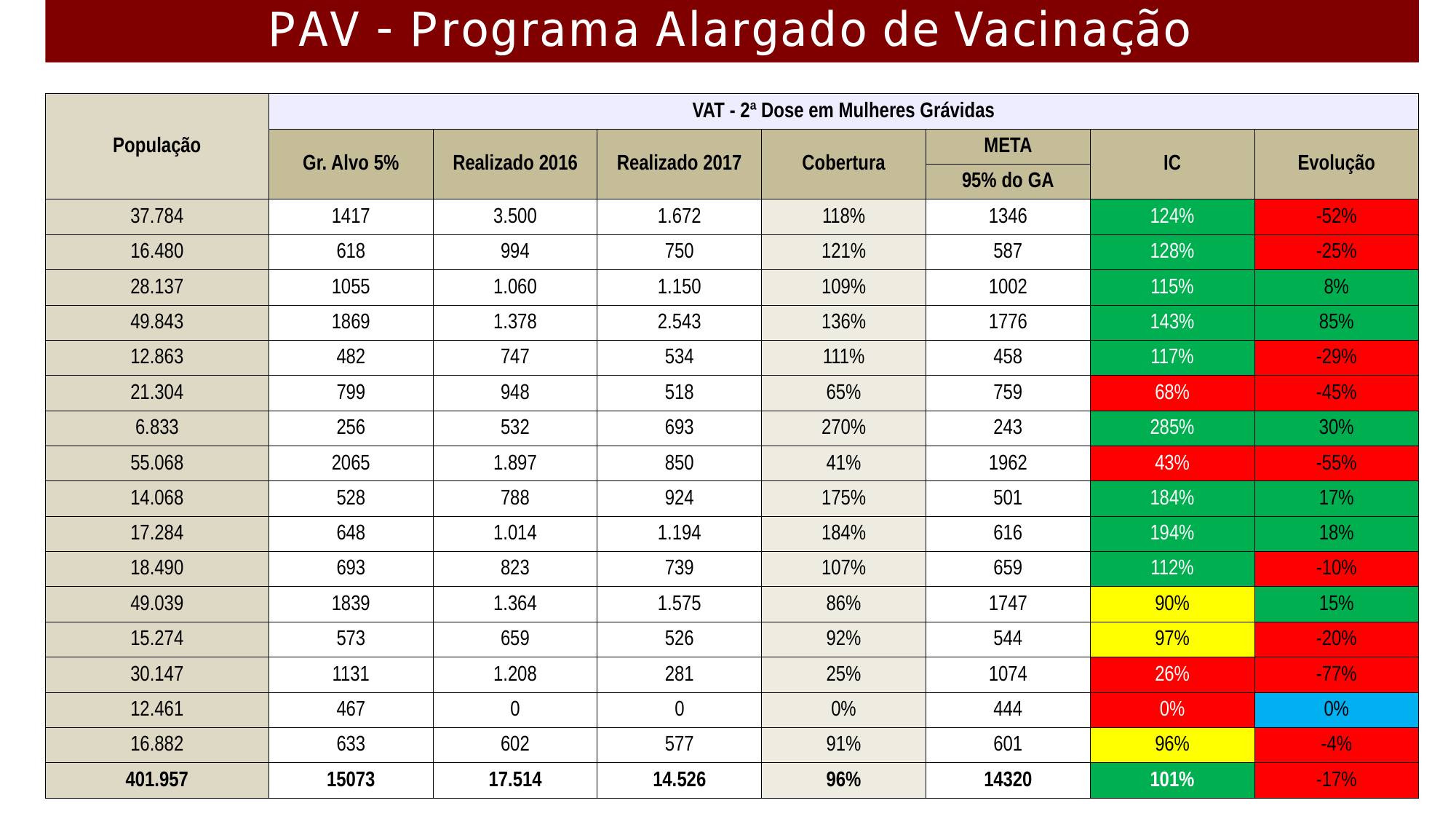

# PAV - Programa Alargado de Vacinação
| População | VAT - 2ª Dose em Mulheres Grávidas |  |  |  |  |  |  |
| --- | --- | --- | --- | --- | --- | --- | --- |
|  | Gr. Alvo 5% | Realizado 2016 | Realizado 2017 | Cobertura | META | IC | Evolução |
|  |  |  |  |  | 95% do GA |  |  |
| 37.784 | 1417 | 3.500 | 1.672 | 118% | 1346 | 124% | -52% |
| 16.480 | 618 | 994 | 750 | 121% | 587 | 128% | -25% |
| 28.137 | 1055 | 1.060 | 1.150 | 109% | 1002 | 115% | 8% |
| 49.843 | 1869 | 1.378 | 2.543 | 136% | 1776 | 143% | 85% |
| 12.863 | 482 | 747 | 534 | 111% | 458 | 117% | -29% |
| 21.304 | 799 | 948 | 518 | 65% | 759 | 68% | -45% |
| 6.833 | 256 | 532 | 693 | 270% | 243 | 285% | 30% |
| 55.068 | 2065 | 1.897 | 850 | 41% | 1962 | 43% | -55% |
| 14.068 | 528 | 788 | 924 | 175% | 501 | 184% | 17% |
| 17.284 | 648 | 1.014 | 1.194 | 184% | 616 | 194% | 18% |
| 18.490 | 693 | 823 | 739 | 107% | 659 | 112% | -10% |
| 49.039 | 1839 | 1.364 | 1.575 | 86% | 1747 | 90% | 15% |
| 15.274 | 573 | 659 | 526 | 92% | 544 | 97% | -20% |
| 30.147 | 1131 | 1.208 | 281 | 25% | 1074 | 26% | -77% |
| 12.461 | 467 | 0 | 0 | 0% | 444 | 0% | 0% |
| 16.882 | 633 | 602 | 577 | 91% | 601 | 96% | -4% |
| 401.957 | 15073 | 17.514 | 14.526 | 96% | 14320 | 101% | -17% |